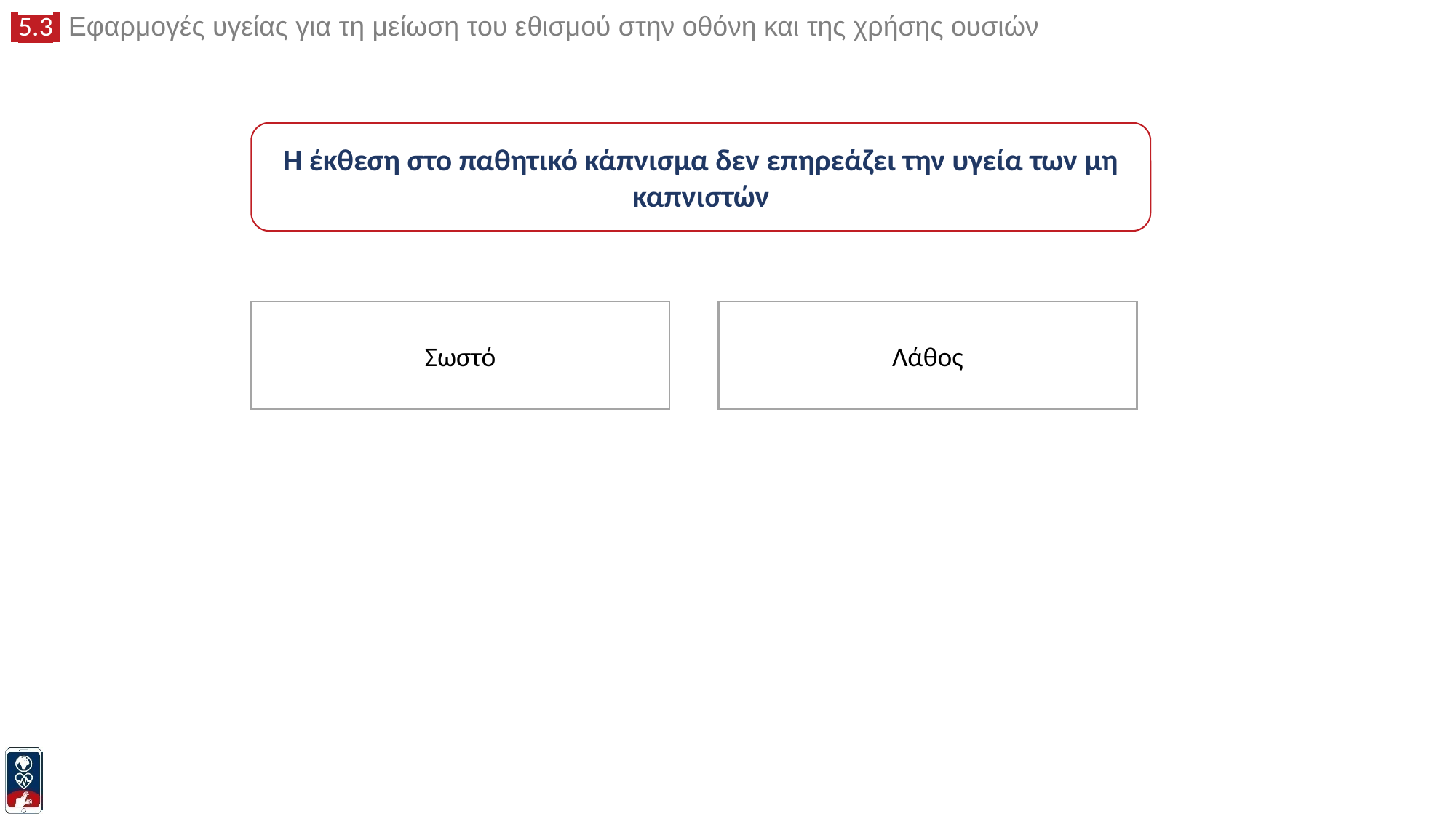

Η έκθεση στο παθητικό κάπνισμα δεν επηρεάζει την υγεία των μη καπνιστών
Σωστό
Λάθος